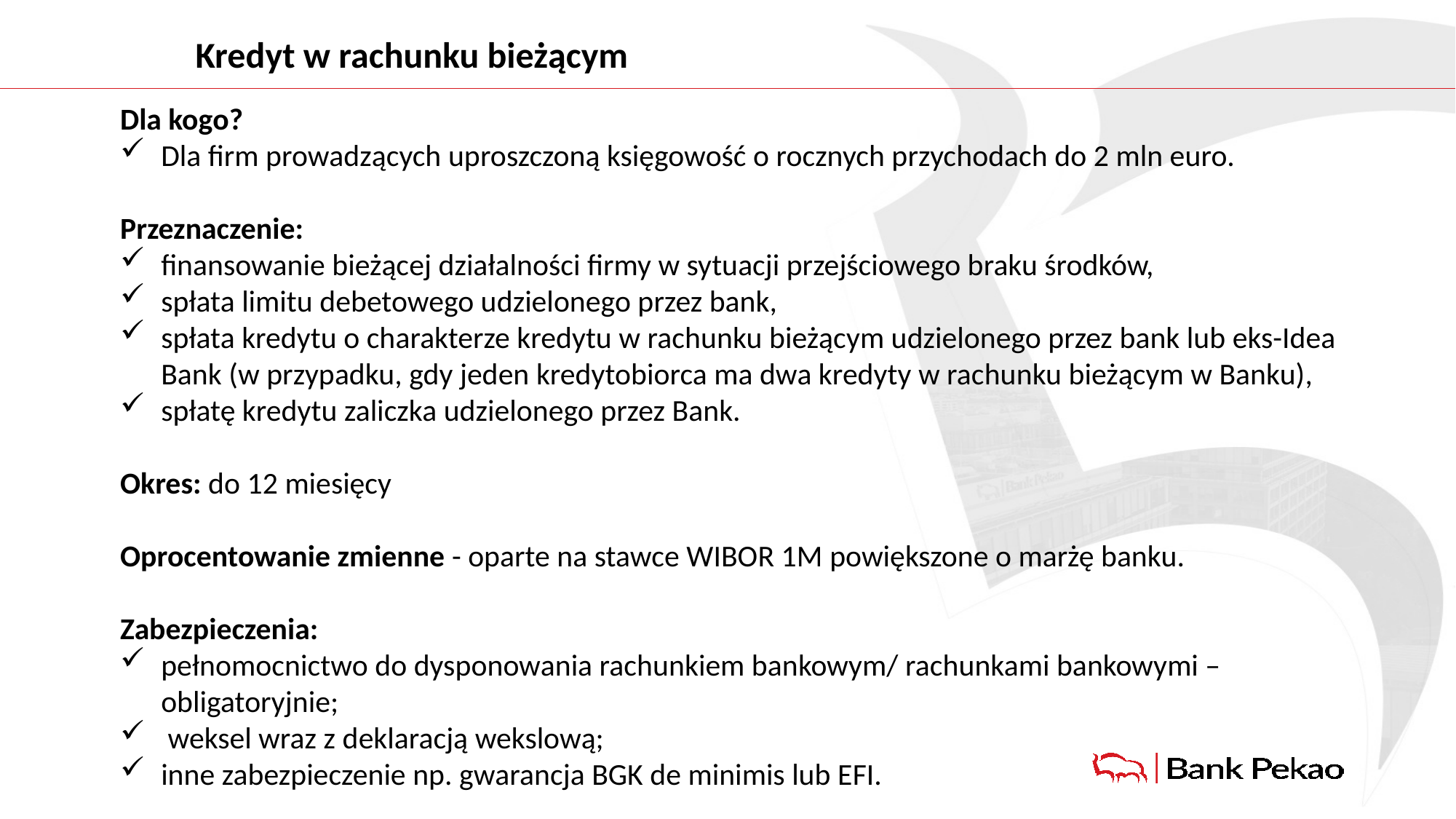

Kredyt w rachunku bieżącym
Dla kogo?
Dla firm prowadzących uproszczoną księgowość o rocznych przychodach do 2 mln euro.

Przeznaczenie:
finansowanie bieżącej działalności firmy w sytuacji przejściowego braku środków,
spłata limitu debetowego udzielonego przez bank,
spłata kredytu o charakterze kredytu w rachunku bieżącym udzielonego przez bank lub eks-Idea Bank (w przypadku, gdy jeden kredytobiorca ma dwa kredyty w rachunku bieżącym w Banku),
spłatę kredytu zaliczka udzielonego przez Bank.

Okres: do 12 miesięcy

Oprocentowanie zmienne - oparte na stawce WIBOR 1M powiększone o marżę banku.

Zabezpieczenia:
pełnomocnictwo do dysponowania rachunkiem bankowym/ rachunkami bankowymi – obligatoryjnie;
 weksel wraz z deklaracją wekslową;
inne zabezpieczenie np. gwarancja BGK de minimis lub EFI.